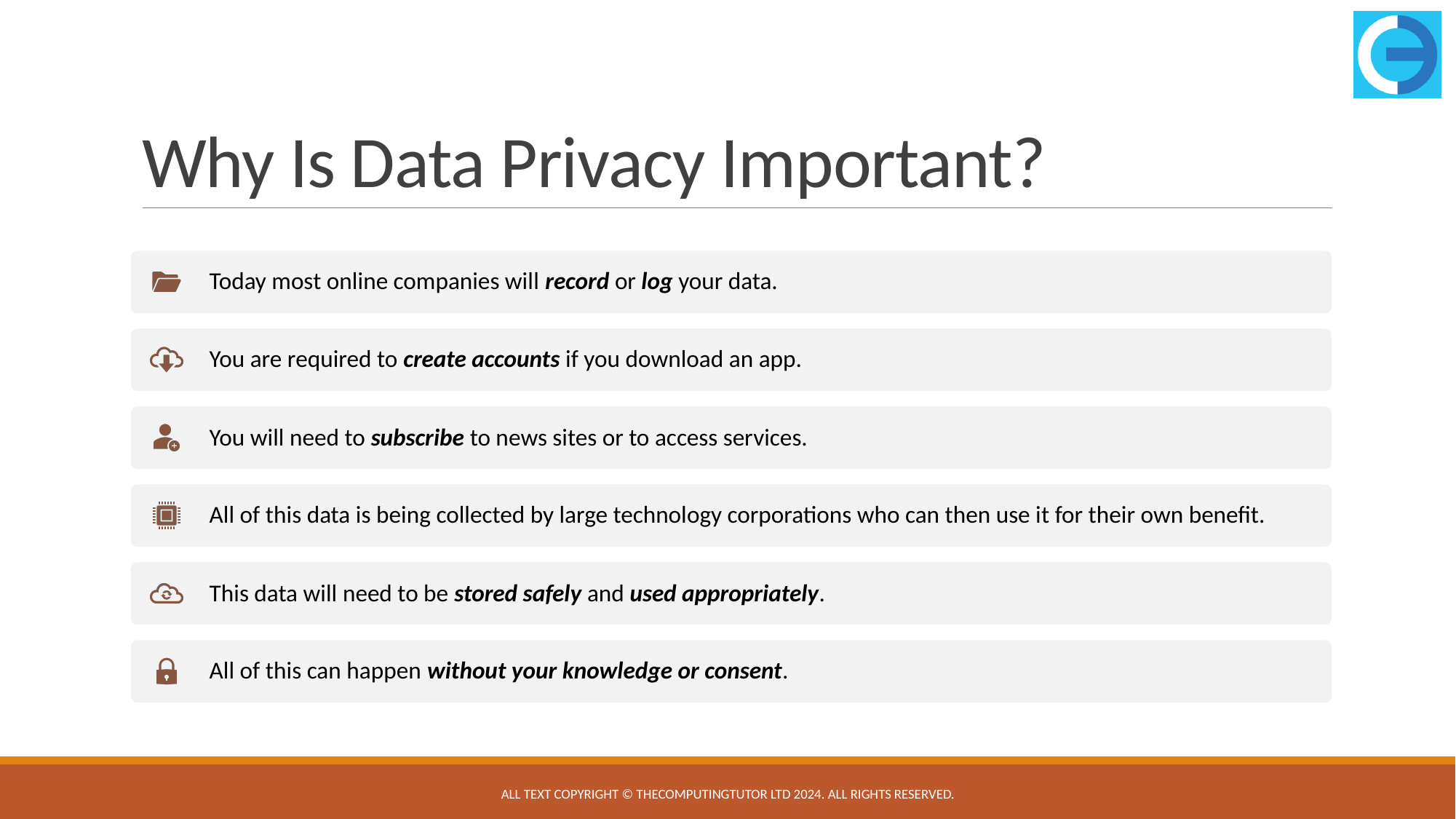

# Why Is Data Privacy Important?
Today most online companies will record or log your data.
You are required to create accounts if you download an app.
You will need to subscribe to news sites or to access services.
All of this data is being collected by large technology corporations who can then use it for their own benefit.
This data will need to be stored safely and used appropriately.
All of this can happen without your knowledge or consent.
All text copyright © TheComputingTutor Ltd 2024. All rights Reserved.